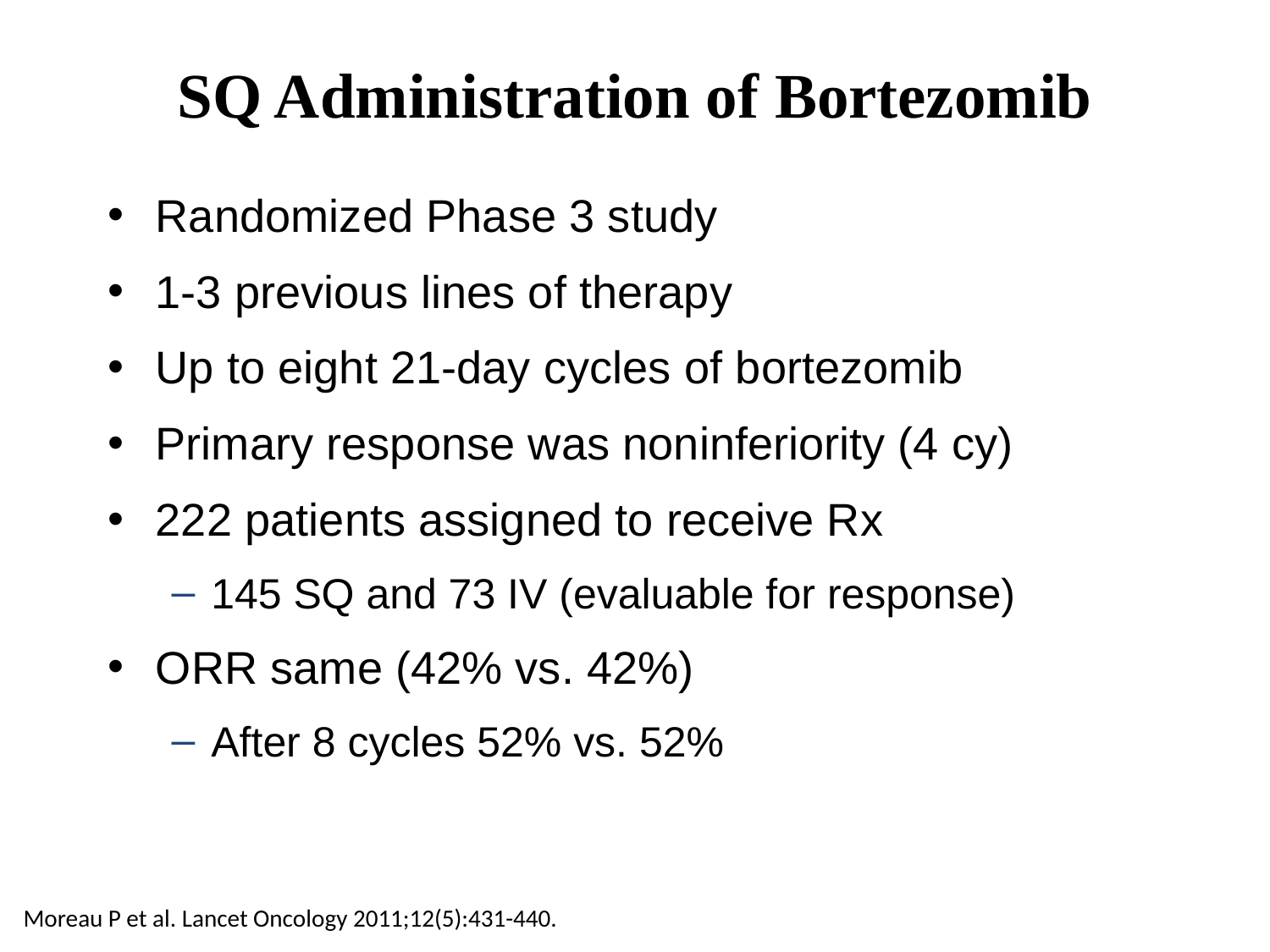

# SQ Administration of Bortezomib
Randomized Phase 3 study
1-3 previous lines of therapy
Up to eight 21-day cycles of bortezomib
Primary response was noninferiority (4 cy)
222 patients assigned to receive Rx
145 SQ and 73 IV (evaluable for response)
ORR same (42% vs. 42%)
After 8 cycles 52% vs. 52%
Moreau P et al. Lancet Oncology 2011;12(5):431-440.